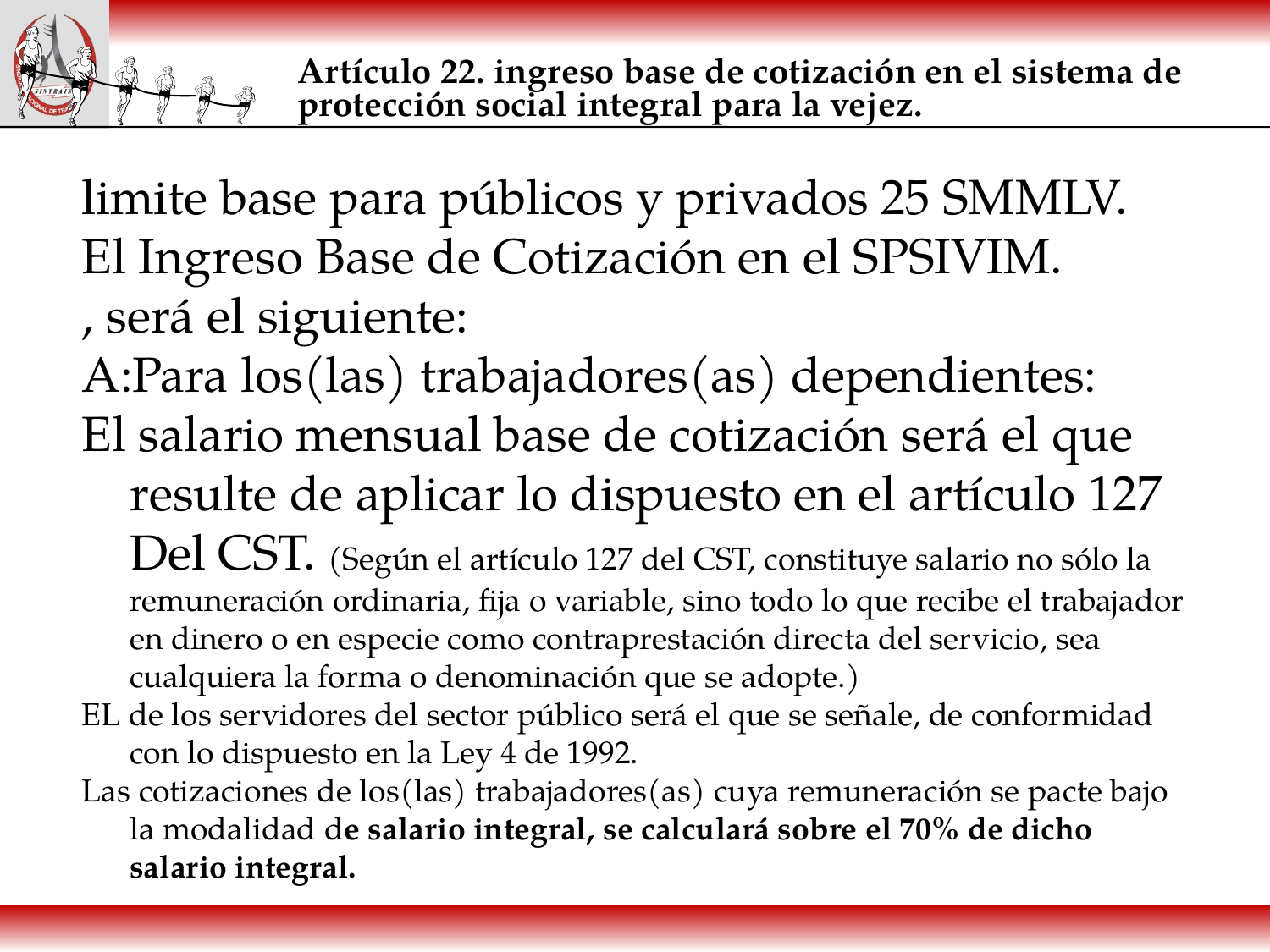

# Artículo 22. ingreso base de cotización en el sistema de protección social integral para la vejez.
limite base para públicos y privados 25 SMMLV.
El Ingreso Base de Cotización en el SPSIVIM.
, será el siguiente:
A:Para los(las) trabajadores(as) dependientes:
El salario mensual base de cotización será el que resulte de aplicar lo dispuesto en el artículo 127 Del CST. (Según el artículo 127 del CST, constituye salario no sólo la remuneración ordinaria, fija o variable, sino todo lo que recibe el trabajador en dinero o en especie como contraprestación directa del servicio, sea cualquiera la forma o denominación que se adopte.)
EL de los servidores del sector público será el que se señale, de conformidad con lo dispuesto en la Ley 4 de 1992.
Las cotizaciones de los(las) trabajadores(as) cuya remuneración se pacte bajo la modalidad de salario integral, se calculará sobre el 70% de dicho salario integral.